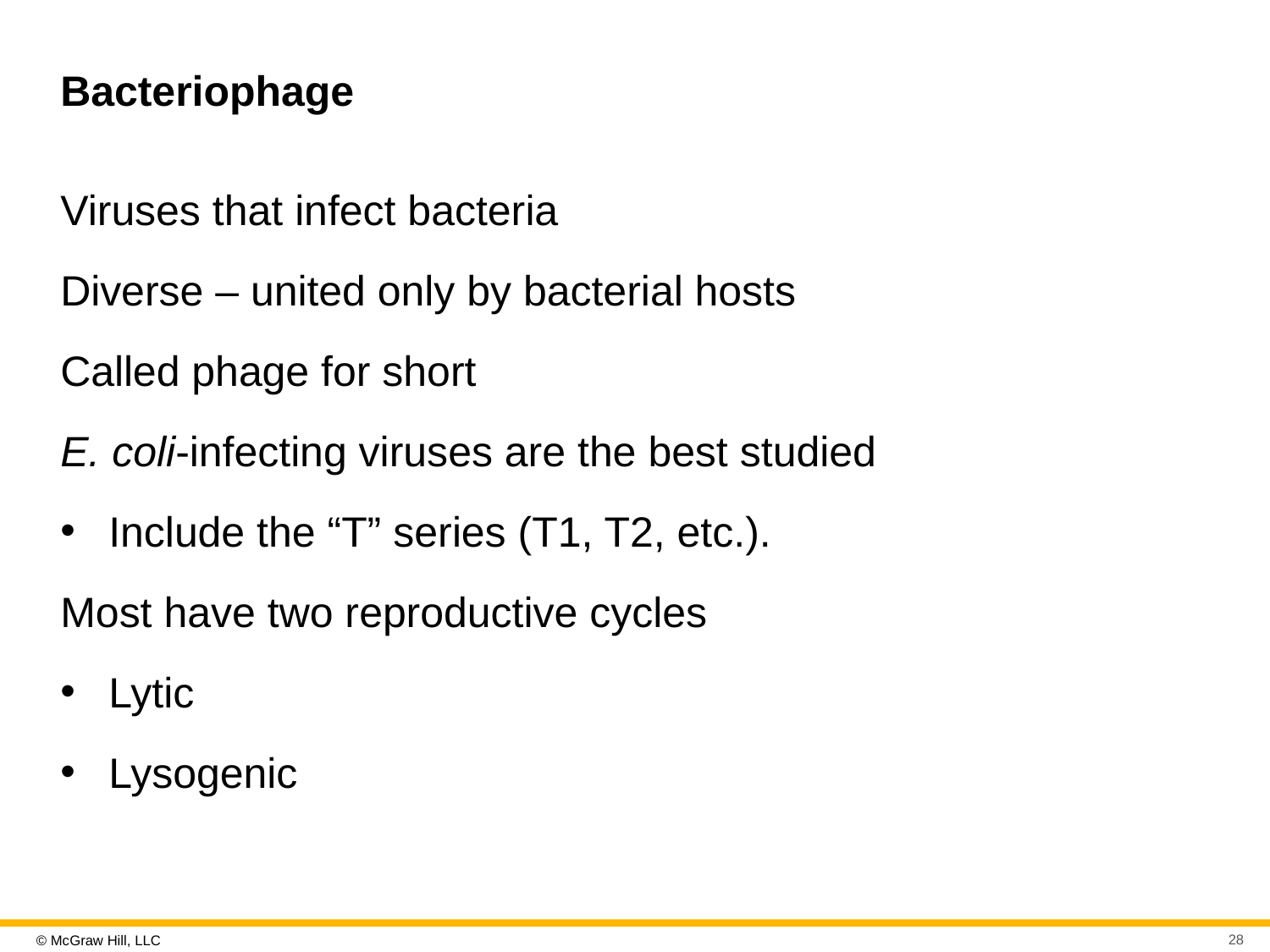

# Bacteriophage
Viruses that infect bacteria
Diverse – united only by bacterial hosts
Called phage for short
E. coli-infecting viruses are the best studied
Include the “T” series (T1, T2, etc.).
Most have two reproductive cycles
Lytic
Lysogenic
28